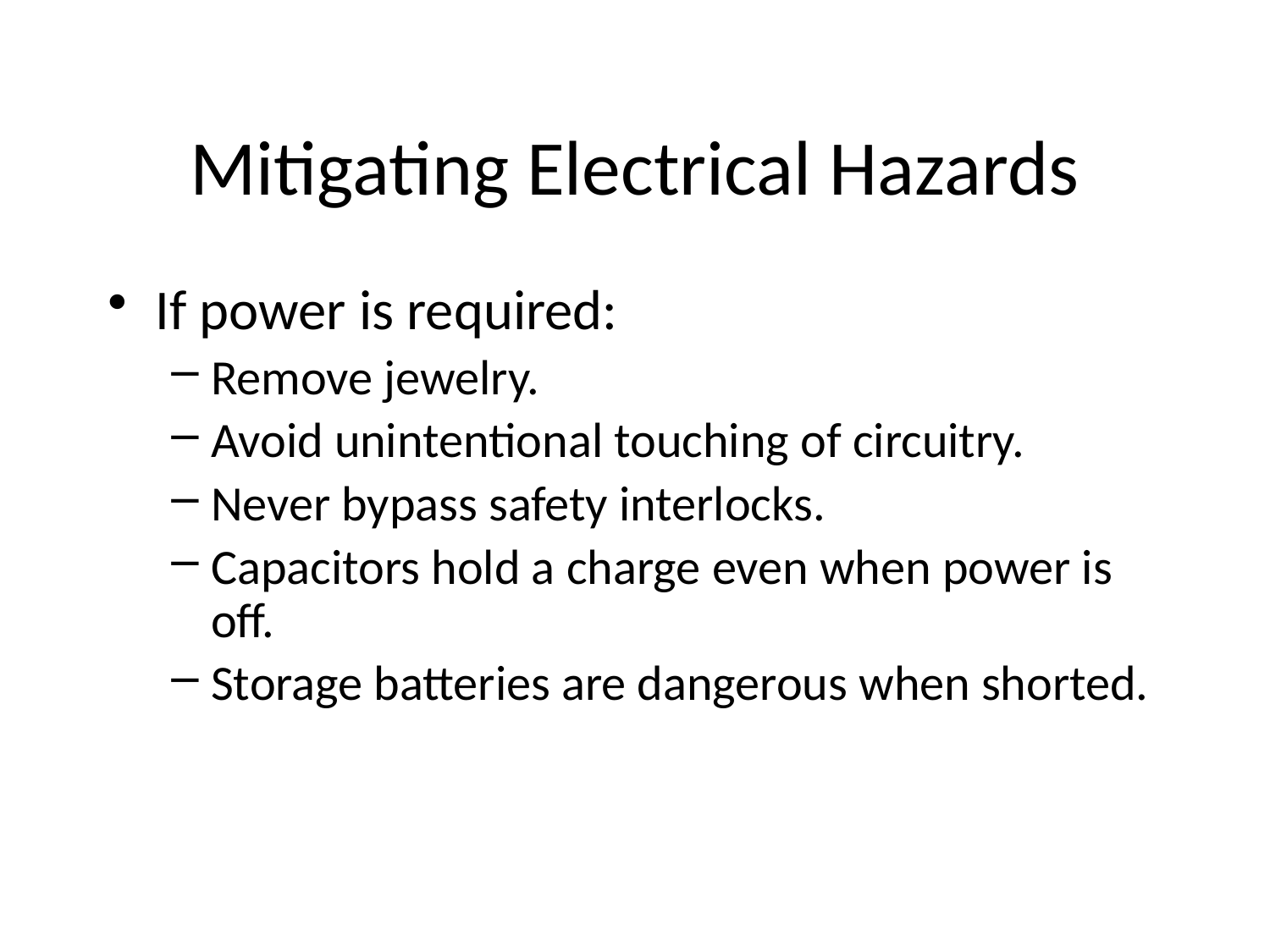

Mitigating Electrical Hazards
If power is required:
Remove jewelry.
Avoid unintentional touching of circuitry.
Never bypass safety interlocks.
Capacitors hold a charge even when power is off.
Storage batteries are dangerous when shorted.